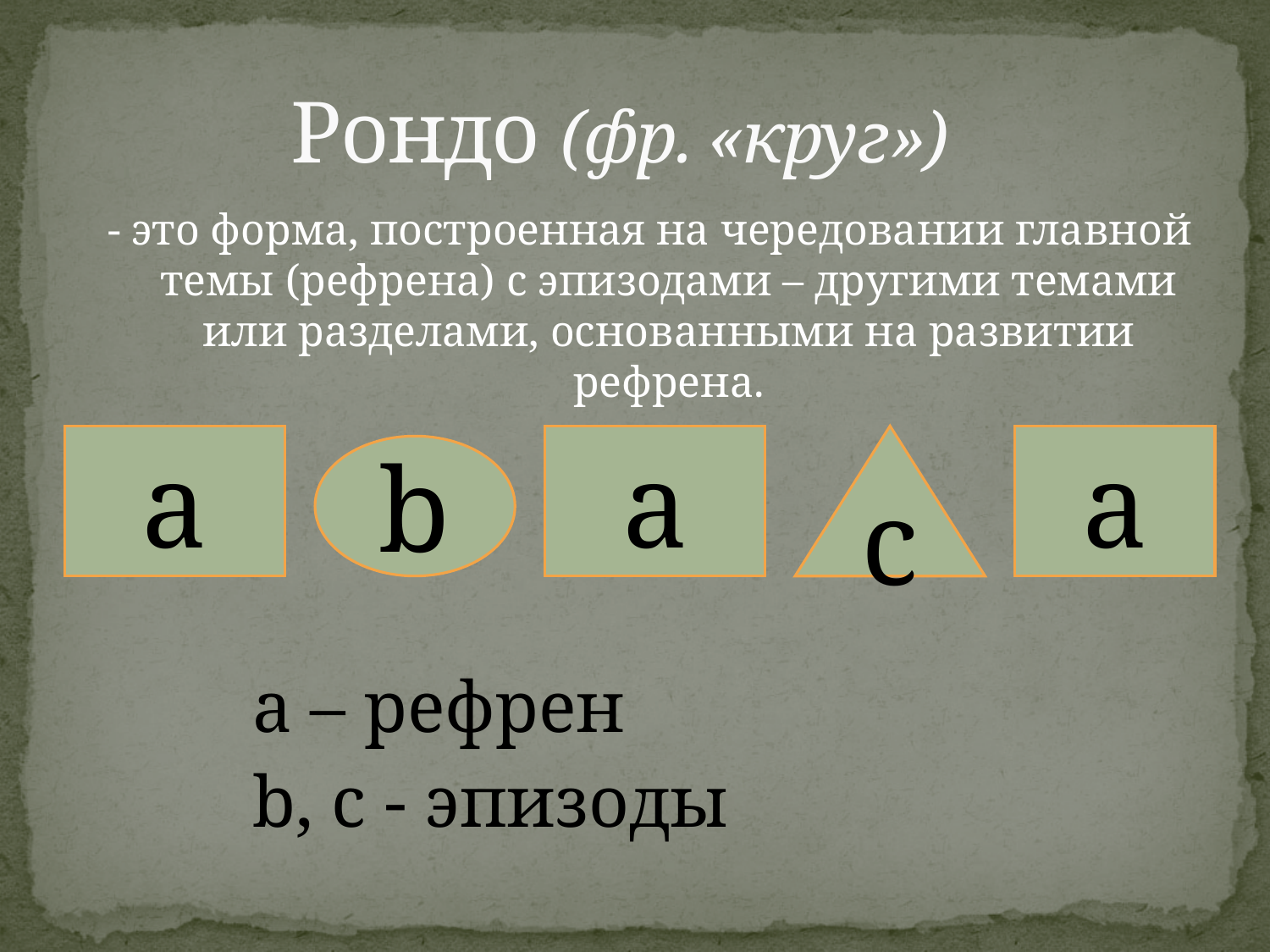

# Рондо (фр. «круг»)
- это форма, построенная на чередовании главной темы (рефрена) с эпизодами – другими темами или разделами, основанными на развитии рефрена.

  		a – рефрен
		b, c - эпизоды

a
a
c
a
b